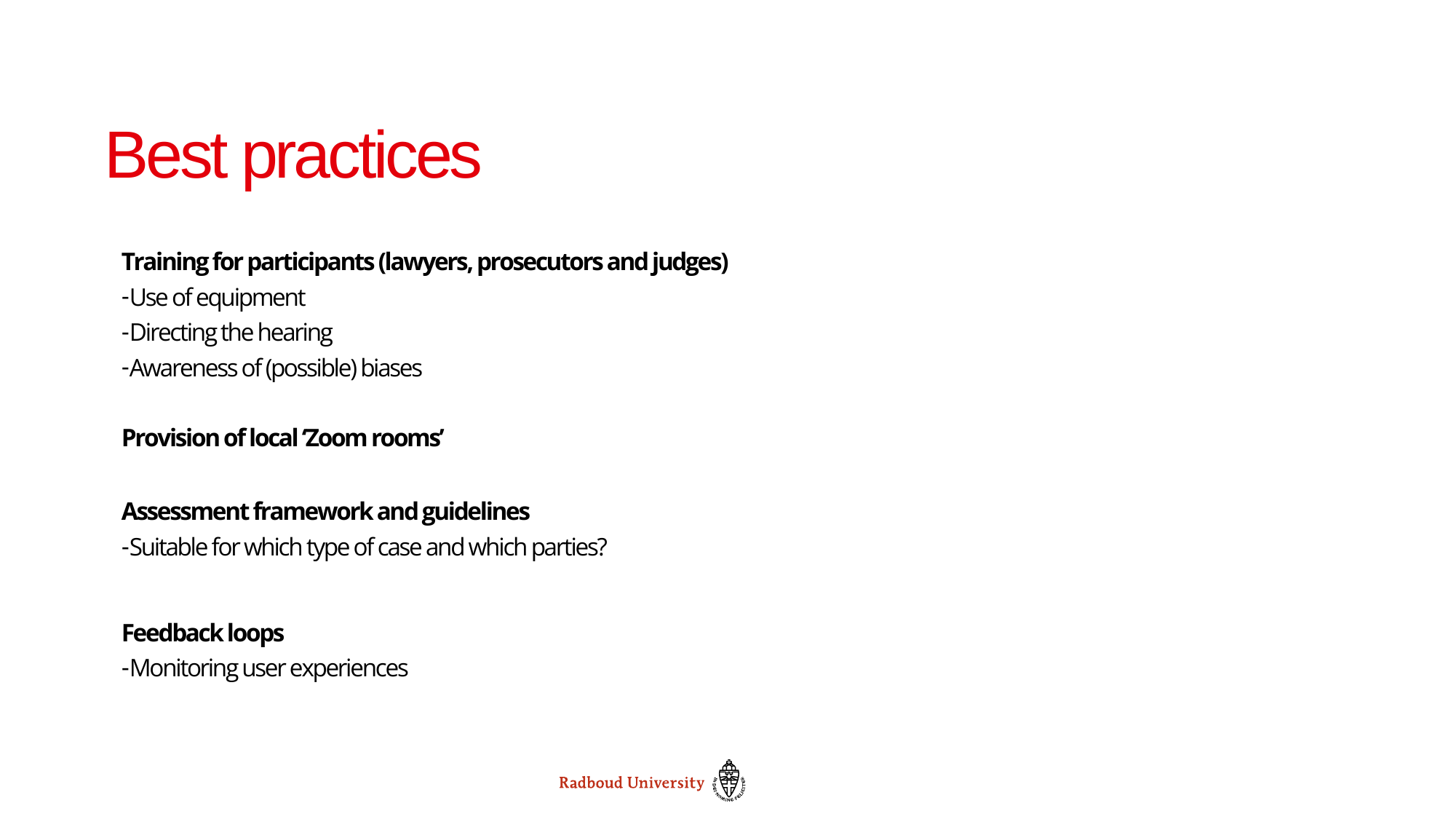

# Best practices

Training for participants (lawyers, prosecutors and judges)
Use of equipment
Directing the hearing
Awareness of (possible) biases

Provision of local ‘Zoom rooms’

Assessment framework and guidelines
Suitable for which type of case and which parties?

Feedback loops
Monitoring user experiences